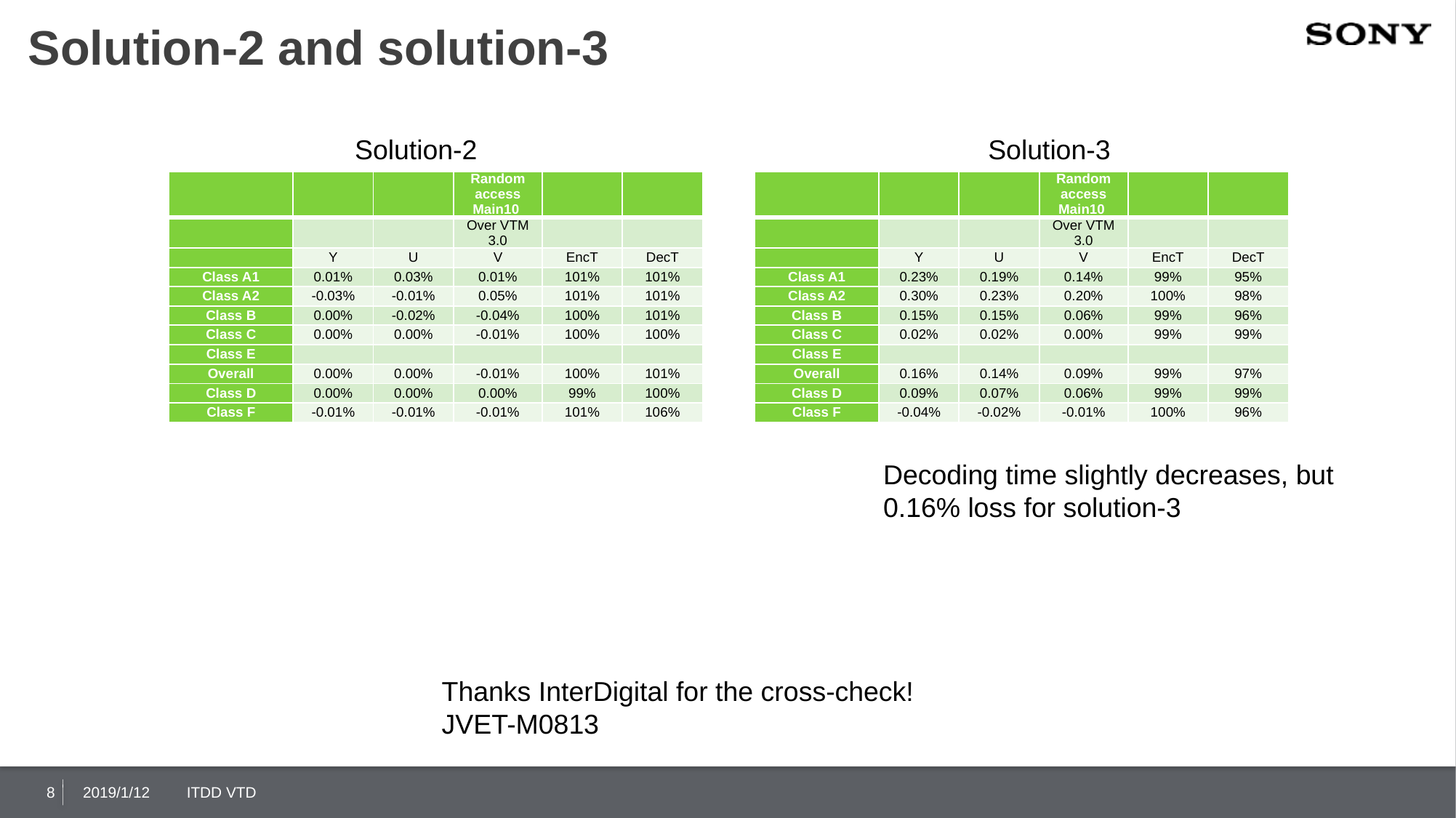

# Solution-2 and solution-3
Solution-3
Solution-2
|  |  |  | Random access Main10 |  |  |
| --- | --- | --- | --- | --- | --- |
|  |  |  | Over VTM 3.0 |  |  |
|  | Y | U | V | EncT | DecT |
| Class A1 | 0.01% | 0.03% | 0.01% | 101% | 101% |
| Class A2 | -0.03% | -0.01% | 0.05% | 101% | 101% |
| Class B | 0.00% | -0.02% | -0.04% | 100% | 101% |
| Class C | 0.00% | 0.00% | -0.01% | 100% | 100% |
| Class E |  |  |  |  |  |
| Overall | 0.00% | 0.00% | -0.01% | 100% | 101% |
| Class D | 0.00% | 0.00% | 0.00% | 99% | 100% |
| Class F | -0.01% | -0.01% | -0.01% | 101% | 106% |
|  |  |  | Random access Main10 |  |  |
| --- | --- | --- | --- | --- | --- |
|  |  |  | Over VTM 3.0 |  |  |
|  | Y | U | V | EncT | DecT |
| Class A1 | 0.23% | 0.19% | 0.14% | 99% | 95% |
| Class A2 | 0.30% | 0.23% | 0.20% | 100% | 98% |
| Class B | 0.15% | 0.15% | 0.06% | 99% | 96% |
| Class C | 0.02% | 0.02% | 0.00% | 99% | 99% |
| Class E |  |  |  |  |  |
| Overall | 0.16% | 0.14% | 0.09% | 99% | 97% |
| Class D | 0.09% | 0.07% | 0.06% | 99% | 99% |
| Class F | -0.04% | -0.02% | -0.01% | 100% | 96% |
Decoding time slightly decreases, but
0.16% loss for solution-3
Thanks InterDigital for the cross-check!
JVET-M0813
8
2019/1/12
ITDD VTD